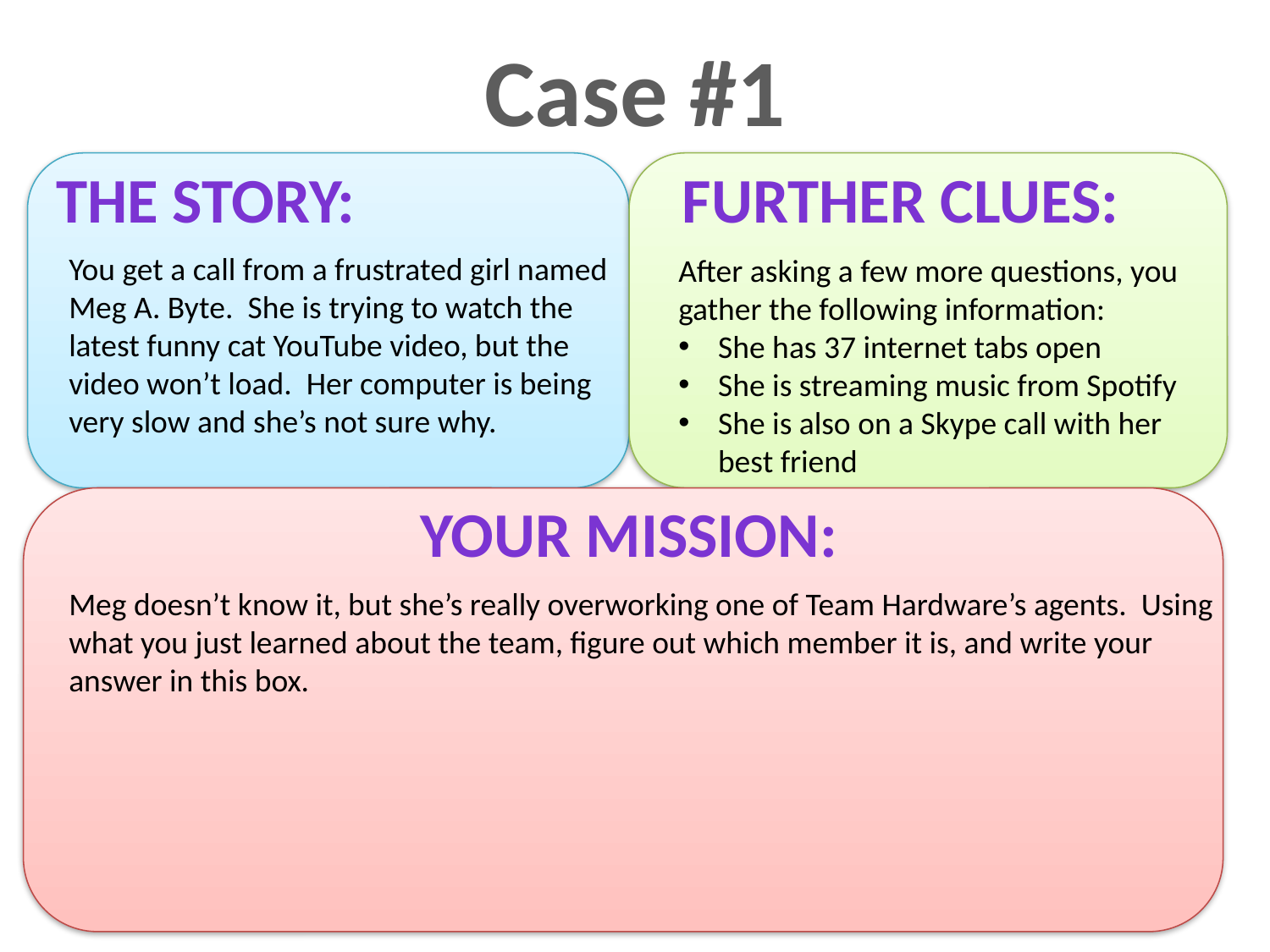

Case #1

The Story:
Further Clues:

You get a call from a frustrated girl named Meg A. Byte.  She is trying to watch the latest funny cat YouTube video, but the video won’t load.  Her computer is being very slow and she’s not sure why.
After asking a few more questions, you gather the following information:
She has 37 internet tabs open
She is streaming music from Spotify
She is also on a Skype call with her best friend

Your Mission:
Meg doesn’t know it, but she’s really overworking one of Team Hardware’s agents.  Using what you just learned about the team, figure out which member it is, and write your answer in this box.